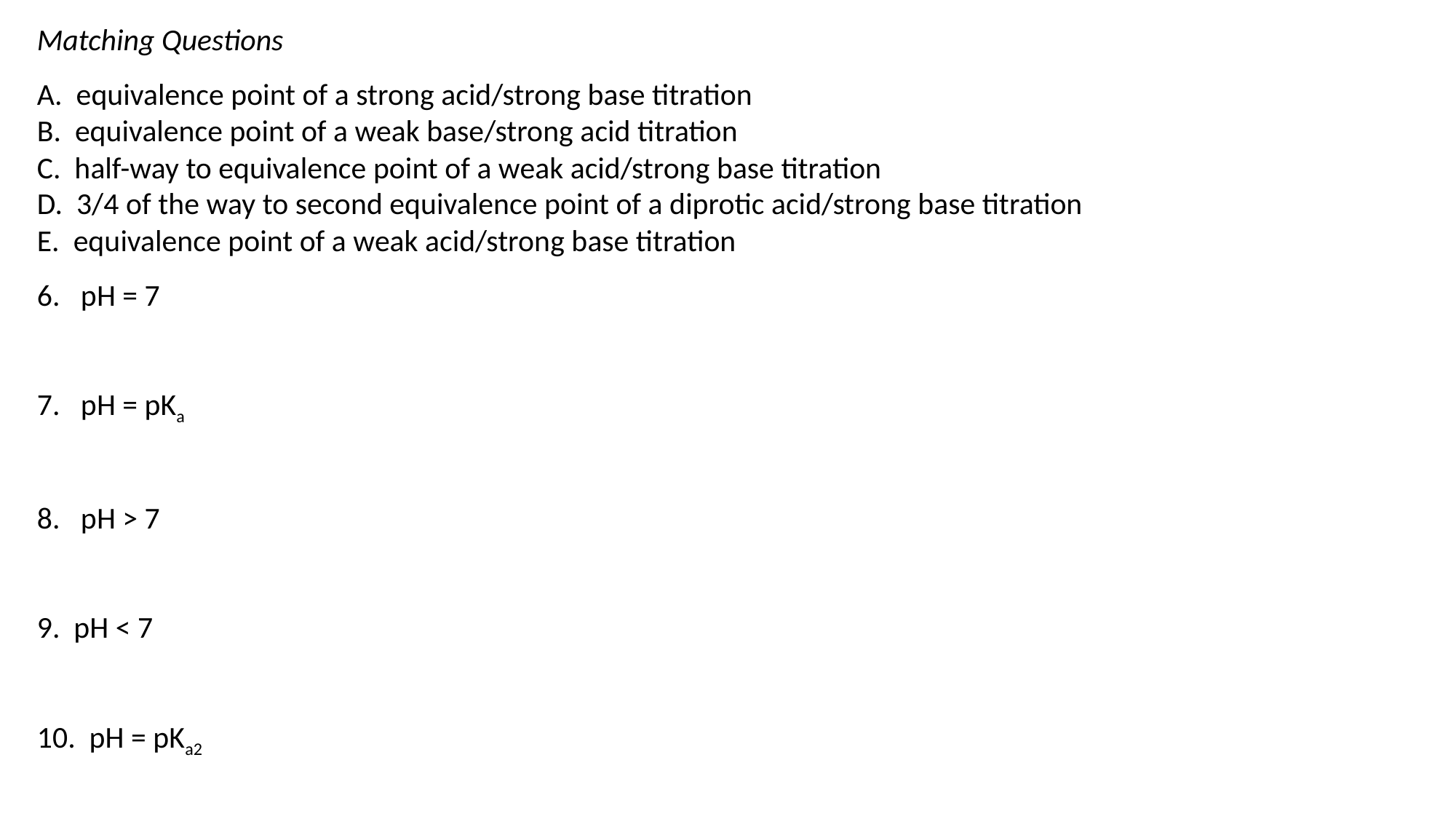

Matching Questions

A.  equivalence point of a strong acid/strong base titration
B.  equivalence point of a weak base/strong acid titration
C.  half-way to equivalence point of a weak acid/strong base titration
D.  3/4 of the way to second equivalence point of a diprotic acid/strong base titration
E.  equivalence point of a weak acid/strong base titration

6.   pH = 7

7.   pH = pKa

8.   pH > 7

9.  pH < 7

10.  pH = pKa2